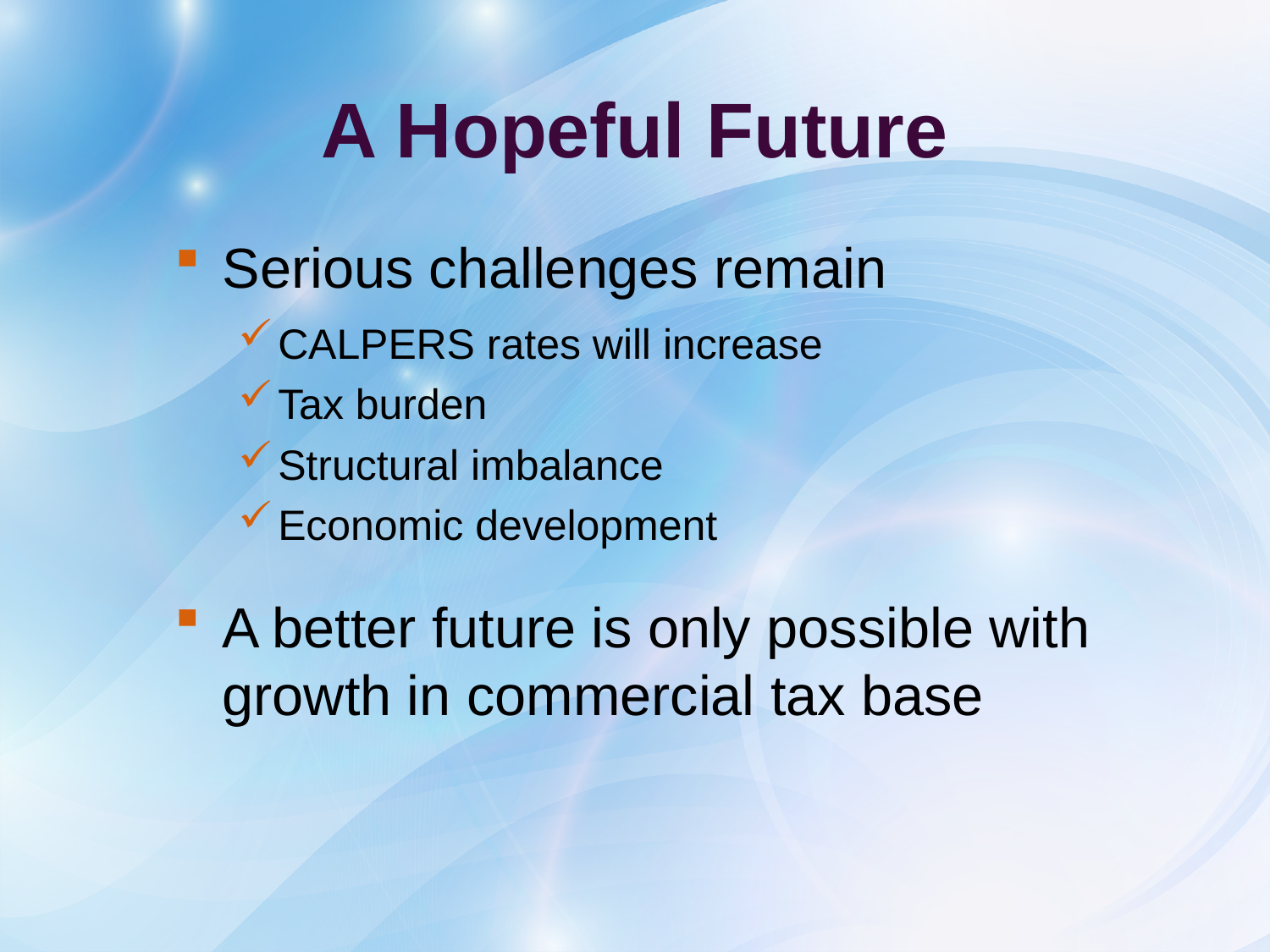

# A Hopeful Future
Serious challenges remain
CALPERS rates will increase
Tax burden
Structural imbalance
Economic development
A better future is only possible with growth in commercial tax base